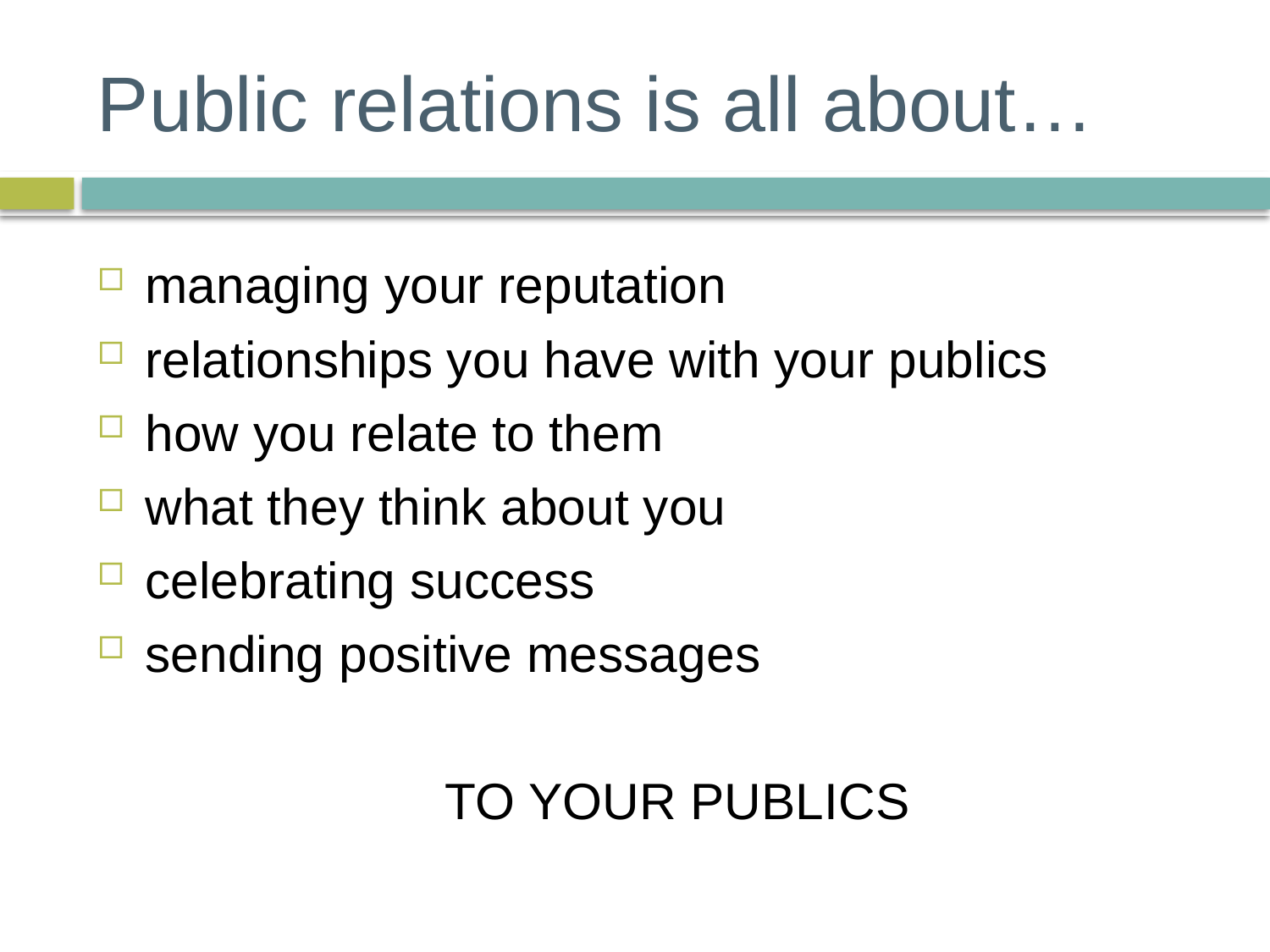

# Public relations is all about…
managing your reputation
relationships you have with your publics
how you relate to them
what they think about you
celebrating success
sending positive messages

TO YOUR PUBLICS